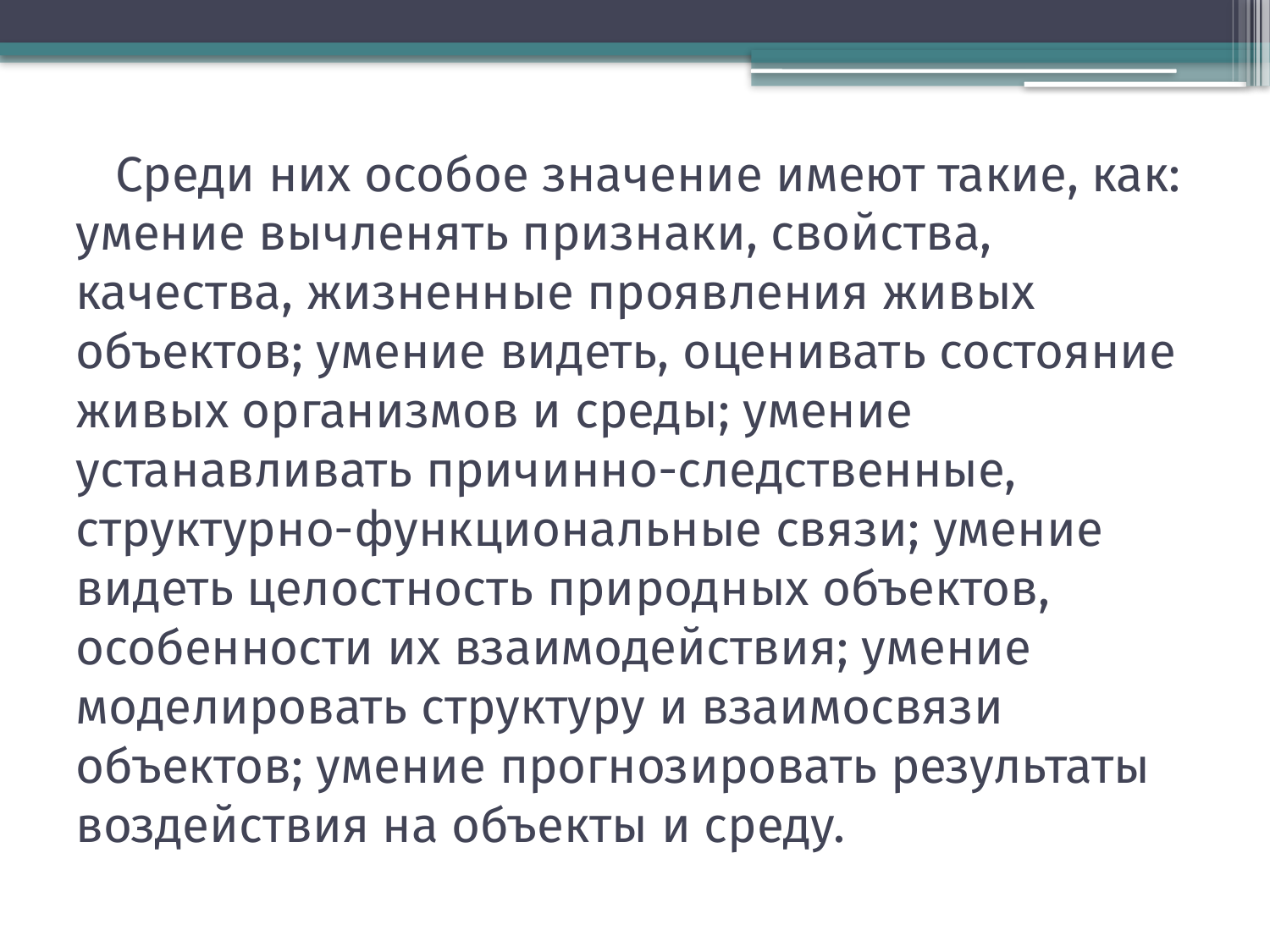

# Среди них особое значение имеют такие, как: умение вычленять признаки, свойства, качества, жизненные проявления живых объектов; умение видеть, оценивать состояние живых организмов и среды; умение устанавливать причинно-следственные, структурно-функциональные связи; умение видеть целостность природных объектов, особенности их взаимодействия; умение моделировать структуру и взаимосвязи объектов; умение прогнозировать результаты воздействия на объекты и среду.